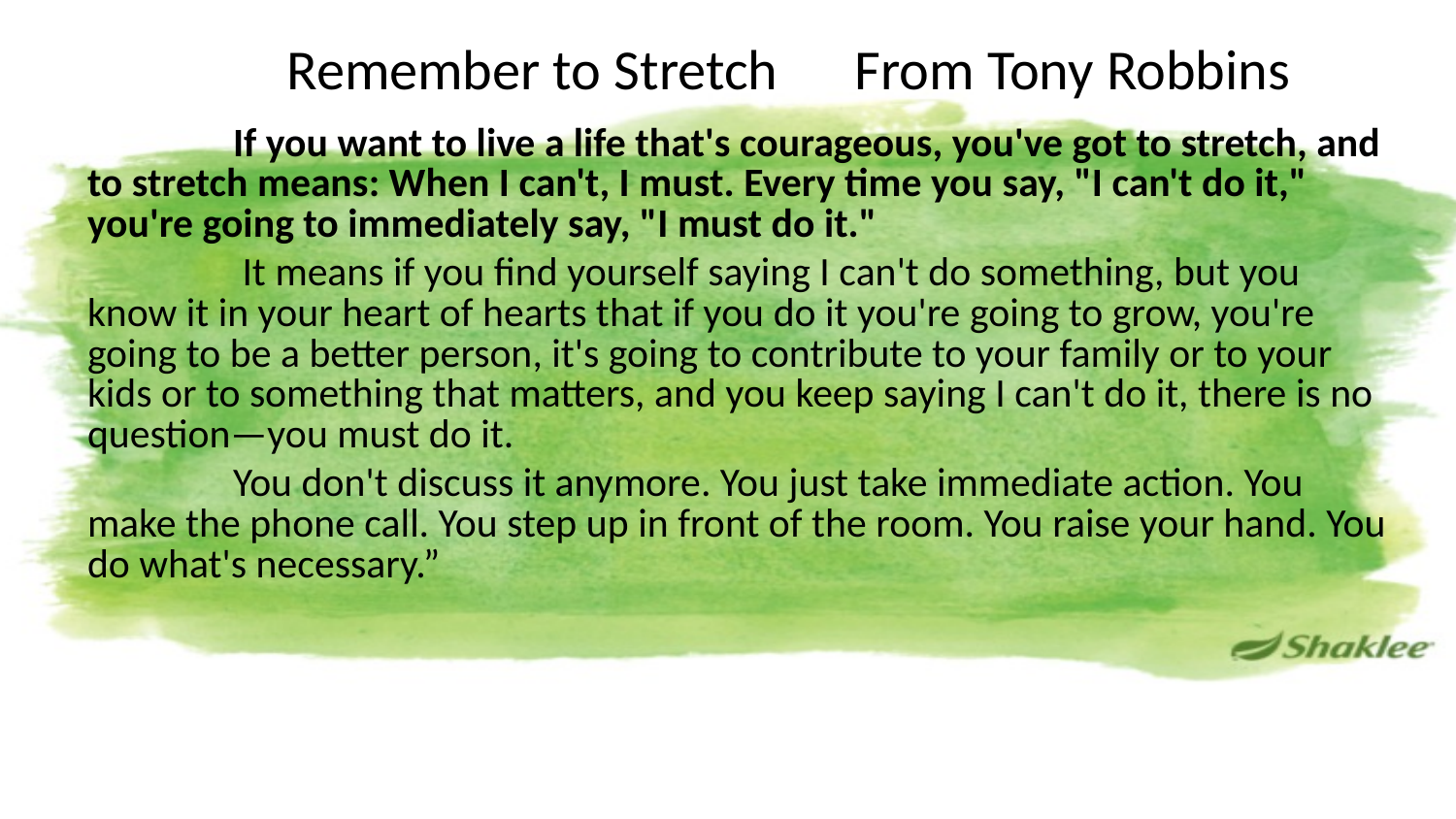

# Remember to Stretch      From Tony Robbins
	If you want to live a life that's courageous, you've got to stretch, and to stretch means: When I can't, I must. Every time you say, "I can't do it," you're going to immediately say, "I must do it."
	 It means if you find yourself saying I can't do something, but you know it in your heart of hearts that if you do it you're going to grow, you're going to be a better person, it's going to contribute to your family or to your kids or to something that matters, and you keep saying I can't do it, there is no question—you must do it.
	You don't discuss it anymore. You just take immediate action. You make the phone call. You step up in front of the room. You raise your hand. You do what's necessary.”